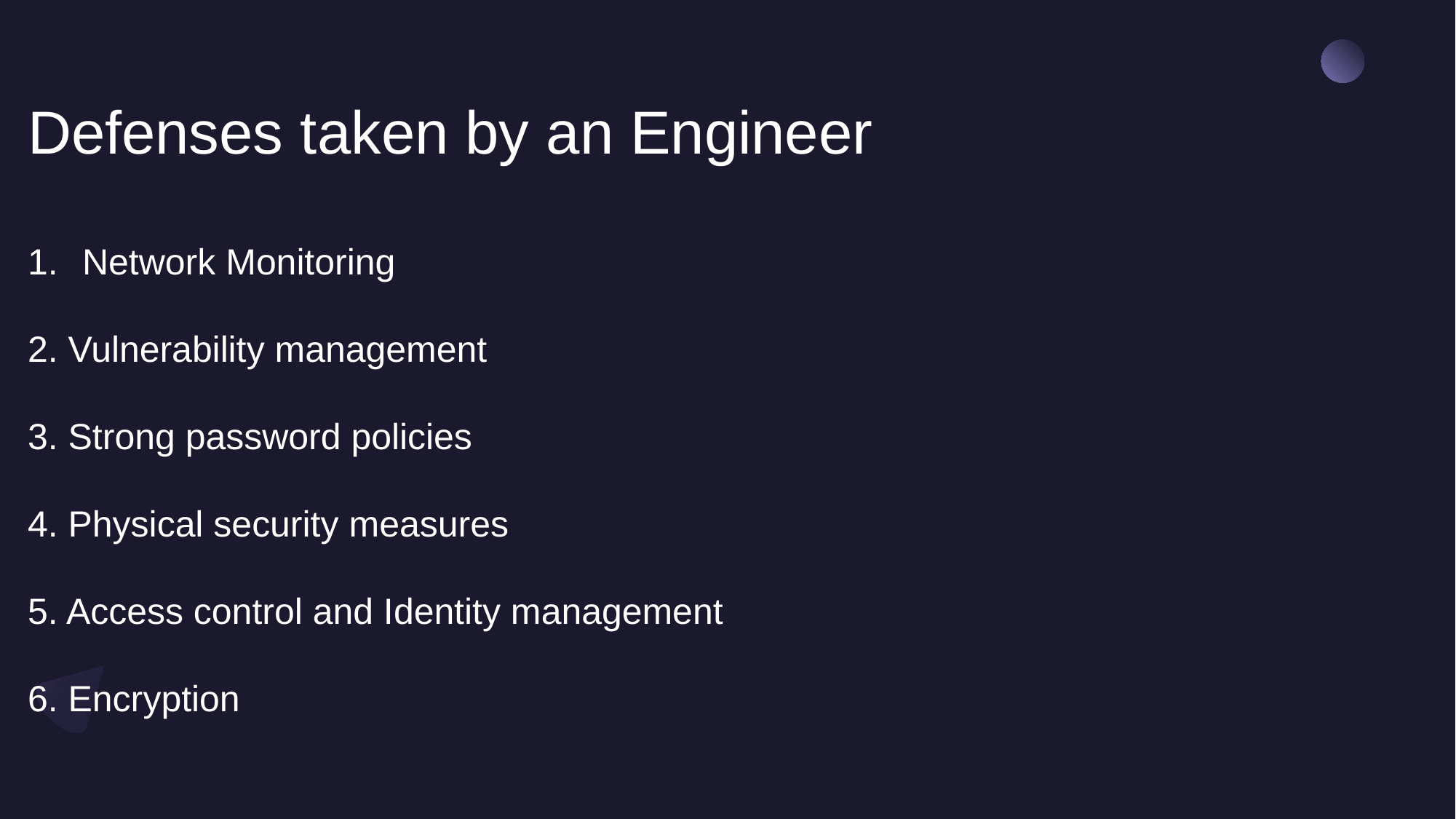

Defenses taken by an Engineer

Network Monitoring

2. Vulnerability management

3. Strong password policies

4. Physical security measures

5. Access control and Identity management

6. Encryption